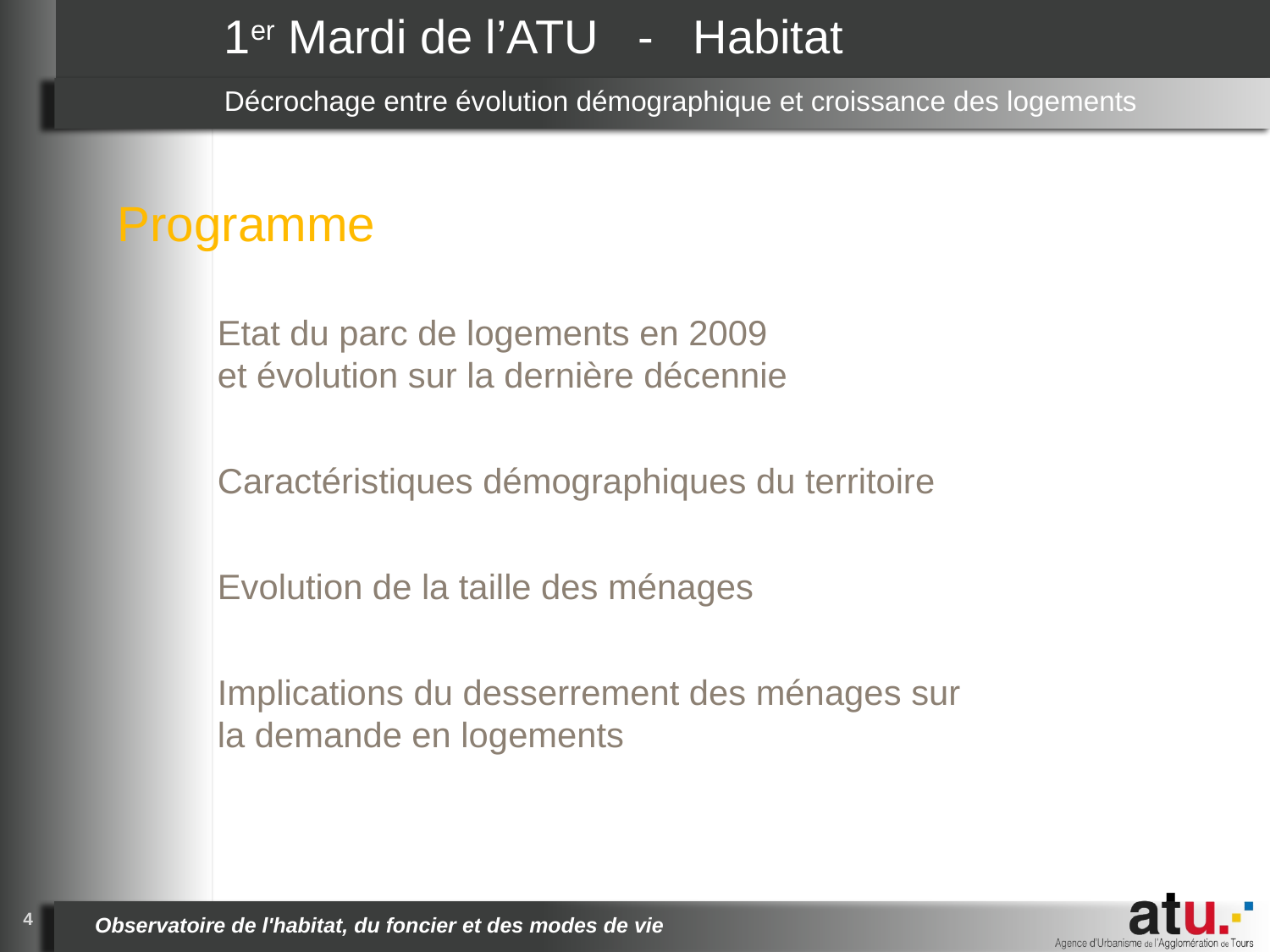

# 1er Mardi de l’ATU   -   Habitat
Décrochage entre évolution démographique et croissance des logements
Programme
Etat du parc de logements en 2009
et évolution sur la dernière décennie
Caractéristiques démographiques du territoire
Evolution de la taille des ménages
Implications du desserrement des ménages sur la demande en logements
4
Observatoire de l'habitat, du foncier et des modes de vie